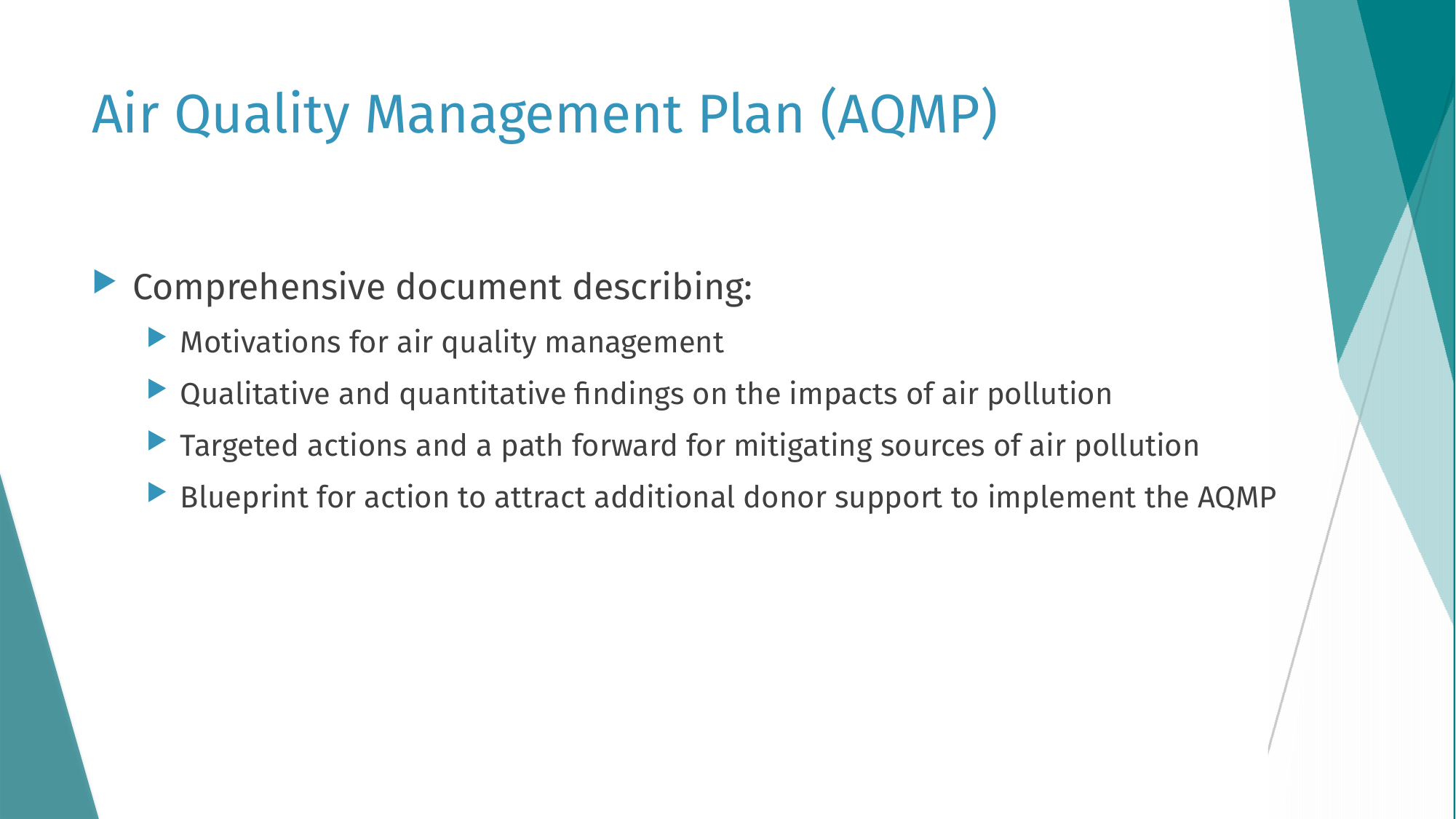

# Air Quality Management Plan (AQMP)
Comprehensive document describing:
Motivations for air quality management
Qualitative and quantitative findings on the impacts of air pollution
Targeted actions and a path forward for mitigating sources of air pollution
Blueprint for action to attract additional donor support to implement the AQMP